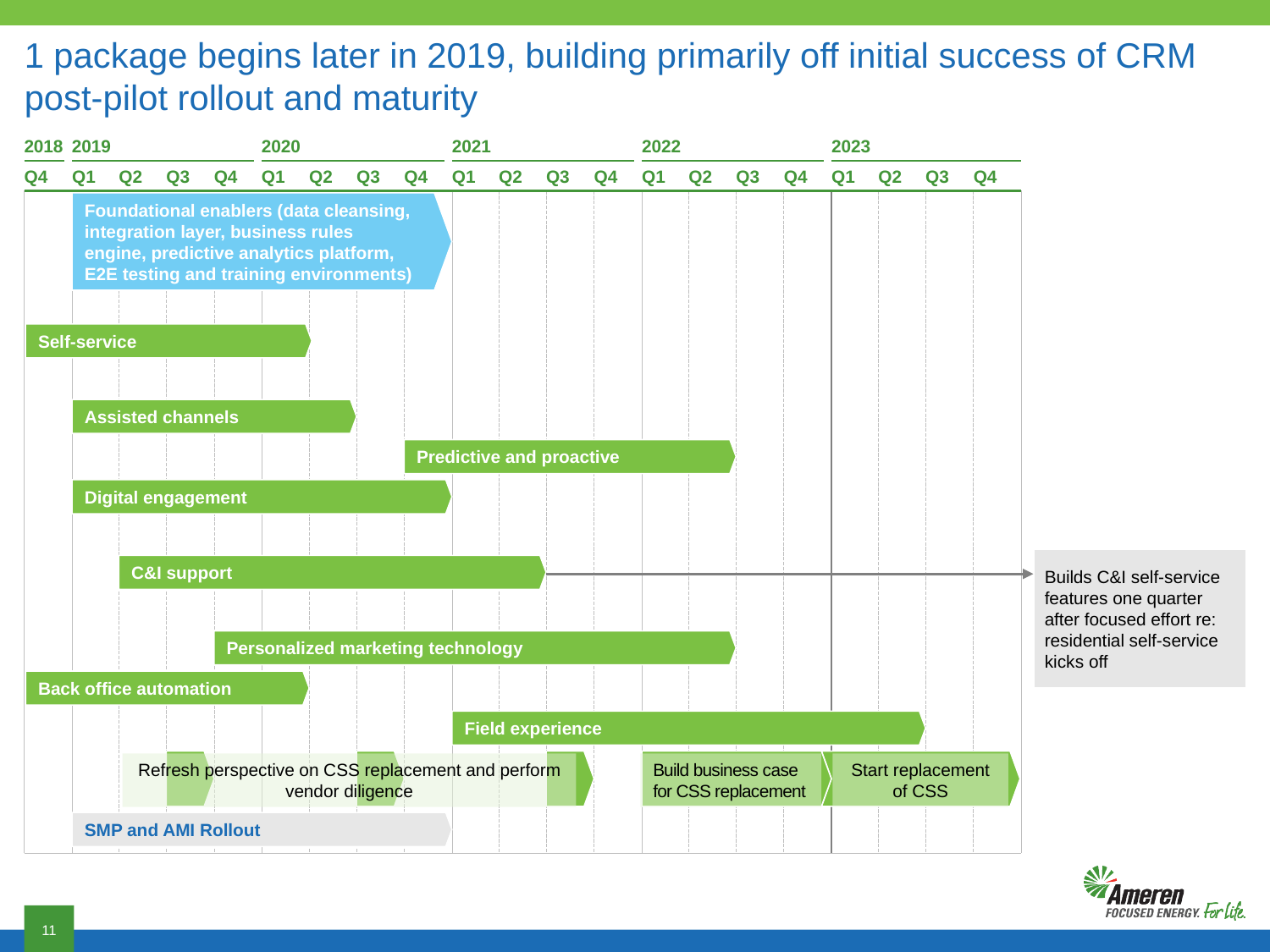

# 1 package begins later in 2019, building primarily off initial success of CRM post-pilot rollout and maturity
2018
2019
2020
2021
2022
2023
Q4
Q1
Q2
Q3
Q4
Q1
Q2
Q3
Q4
Q1
Q2
Q3
Q4
Q1
Q2
Q3
Q4
Q1
Q2
Q3
Q4
Foundational enablers (data cleansing, integration layer, business rules engine, predictive analytics platform, E2E testing and training environments)
Self-service
Assisted channels
Predictive and proactive
Digital engagement
Builds C&I self-service features one quarter after focused effort re: residential self-service kicks off
C&I support

Personalized marketing technology
Back office automation
Field experience

Refresh perspective on CSS replacement and perform vendor diligence
Build business case for CSS replacement
Start replacement of CSS
SMP and AMI Rollout